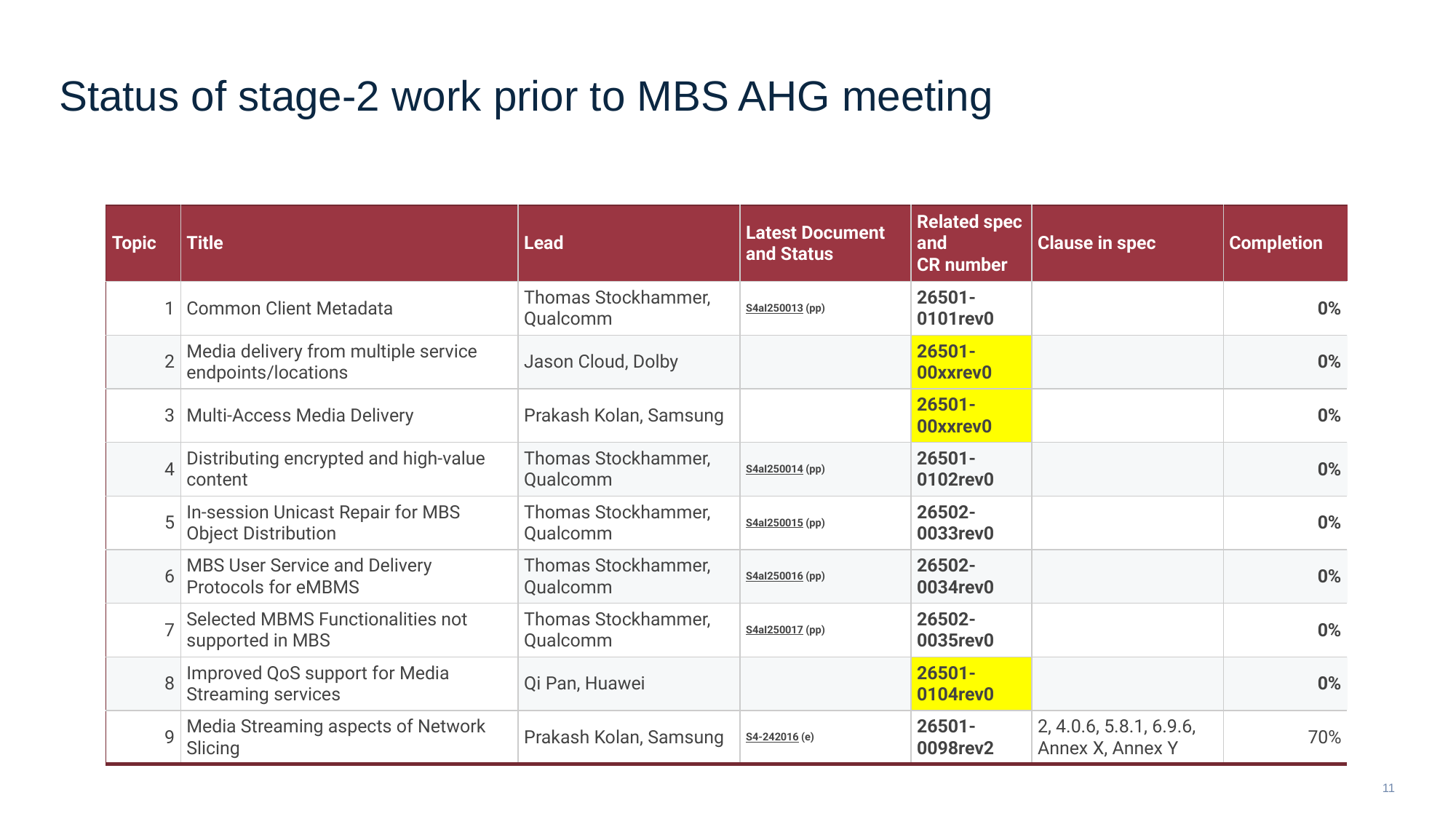

# Status of stage-2 work prior to MBS AHG meeting

| Topic | Title | Lead | Latest Document and Status | Related spec and CR number | Clause in spec | Completion |
| --- | --- | --- | --- | --- | --- | --- |
| 1 | Common Client Metadata | Thomas Stockhammer, Qualcomm | S4aI250013 (pp) | 26501-0101rev0 |  | 0% |
| 2 | Media delivery from multiple service endpoints/locations | Jason Cloud, Dolby |  | 26501-00xxrev0 |  | 0% |
| 3 | Multi-Access Media Delivery | Prakash Kolan, Samsung |  | 26501-00xxrev0 |  | 0% |
| 4 | Distributing encrypted and high-value content | Thomas Stockhammer, Qualcomm | S4aI250014 (pp) | 26501-0102rev0 |  | 0% |
| 5 | In-session Unicast Repair for MBS Object Distribution | Thomas Stockhammer, Qualcomm | S4aI250015 (pp) | 26502-0033rev0 |  | 0% |
| 6 | MBS User Service and Delivery Protocols for eMBMS | Thomas Stockhammer, Qualcomm | S4aI250016 (pp) | 26502-0034rev0 |  | 0% |
| 7 | Selected MBMS Functionalities not supported in MBS | Thomas Stockhammer, Qualcomm | S4aI250017 (pp) | 26502-0035rev0 |  | 0% |
| 8 | Improved QoS support for Media Streaming services | Qi Pan, Huawei |  | 26501-0104rev0 |  | 0% |
| 9 | Media Streaming aspects of Network Slicing | Prakash Kolan, Samsung | S4-242016 (e) | 26501-0098rev2 | 2, 4.0.6, 5.8.1, 6.9.6, Annex X, Annex Y | 70% |